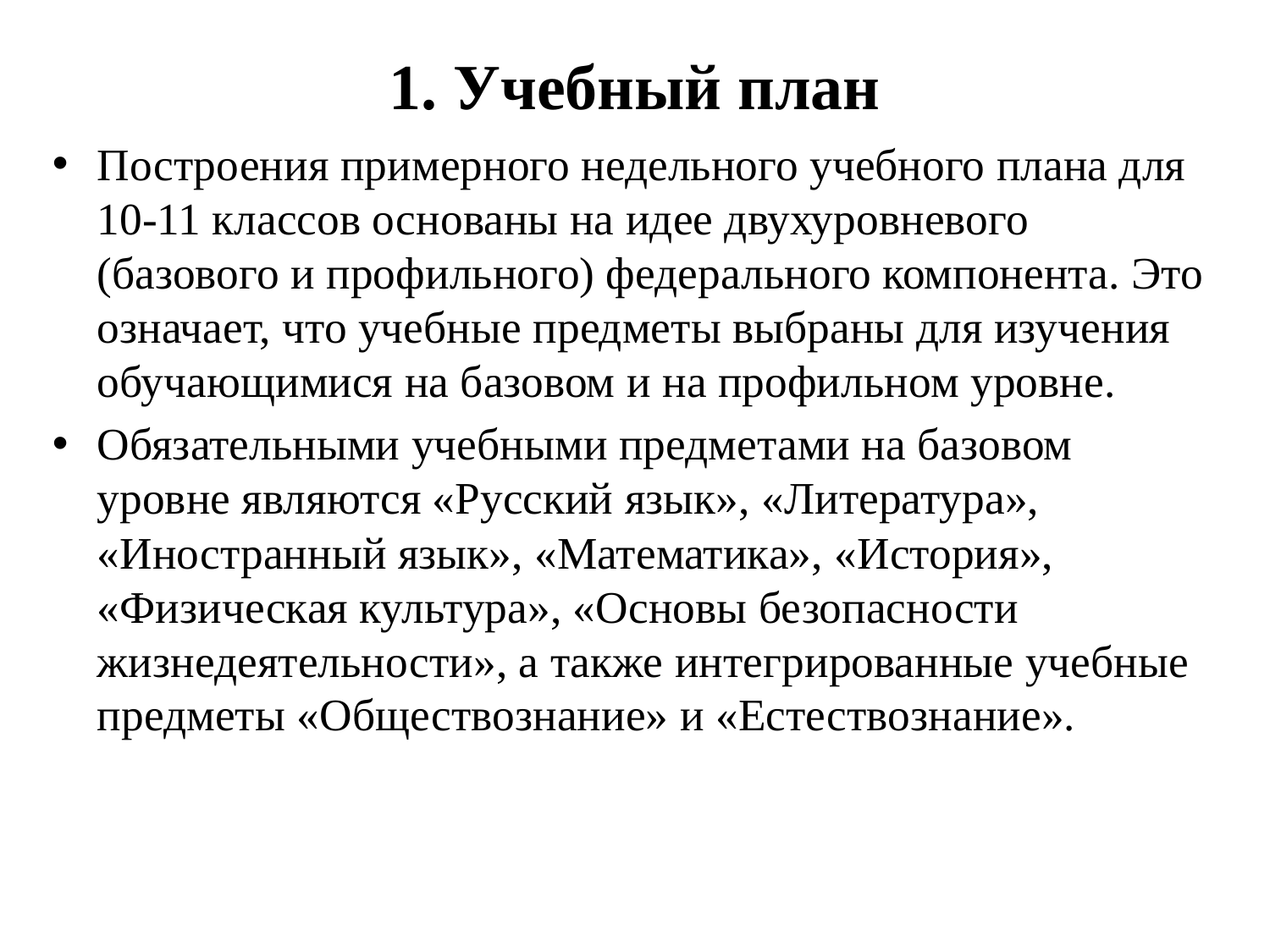

# 1. Учебный план
Построения примерного недельного учебного плана для 10-11 классов основаны на идее двухуровневого (базового и профильного) федерального компонента. Это означает, что учебные предметы выбраны для изучения обучающимися на базовом и на профильном уровне.
Обязательными учебными предметами на базовом уровне являются «Русский язык», «Литература», «Иностранный язык», «Математика», «История», «Физическая культура», «Основы безопасности жизнедеятельности», а также интегрированные учебные предметы «Обществознание» и «Естествознание».